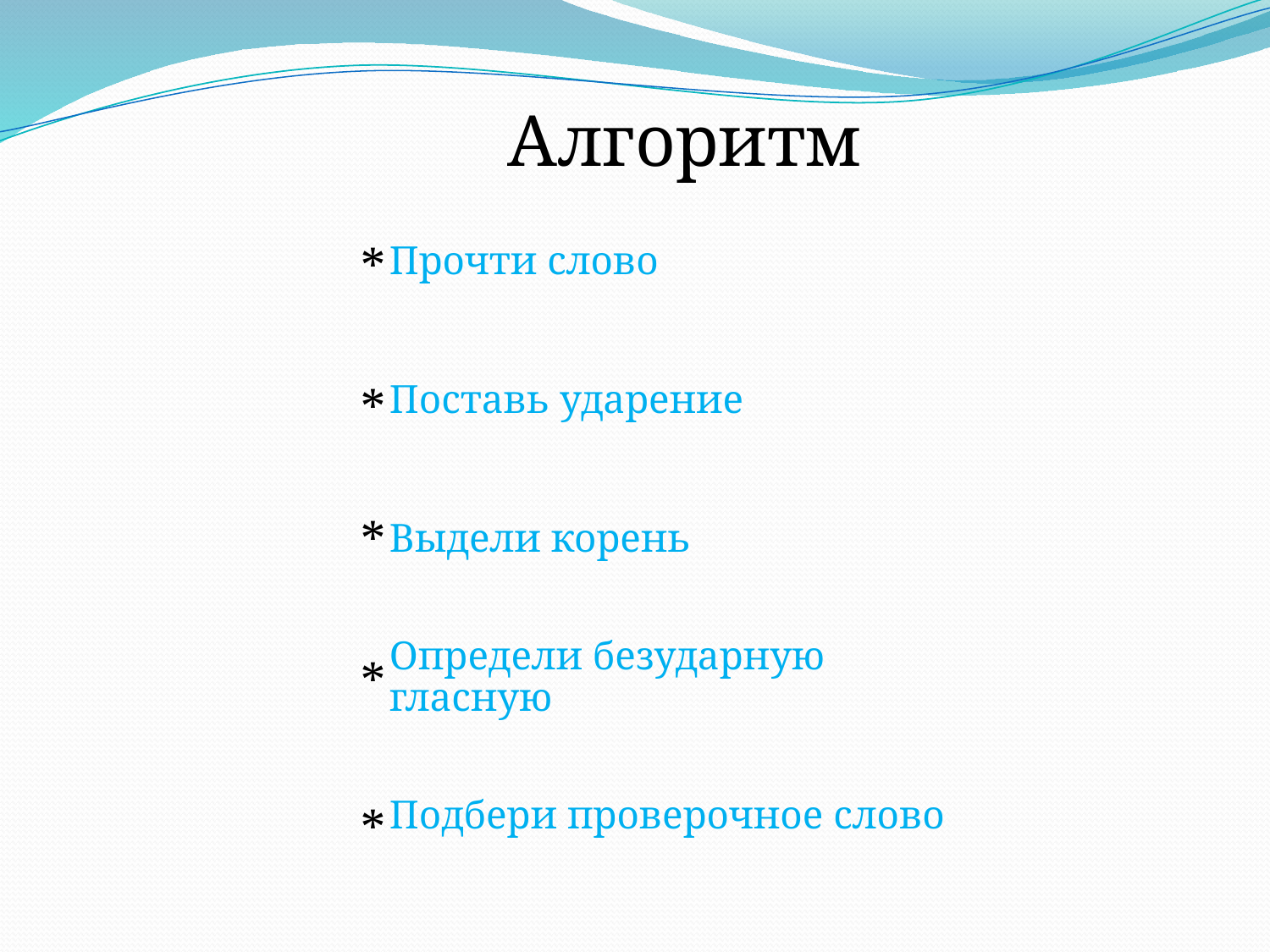

Алгоритм
Прочти слово
Поставь ударение
Выдели корень
Определи безударную гласную
Подбери проверочное слово
*
*
*
*
*